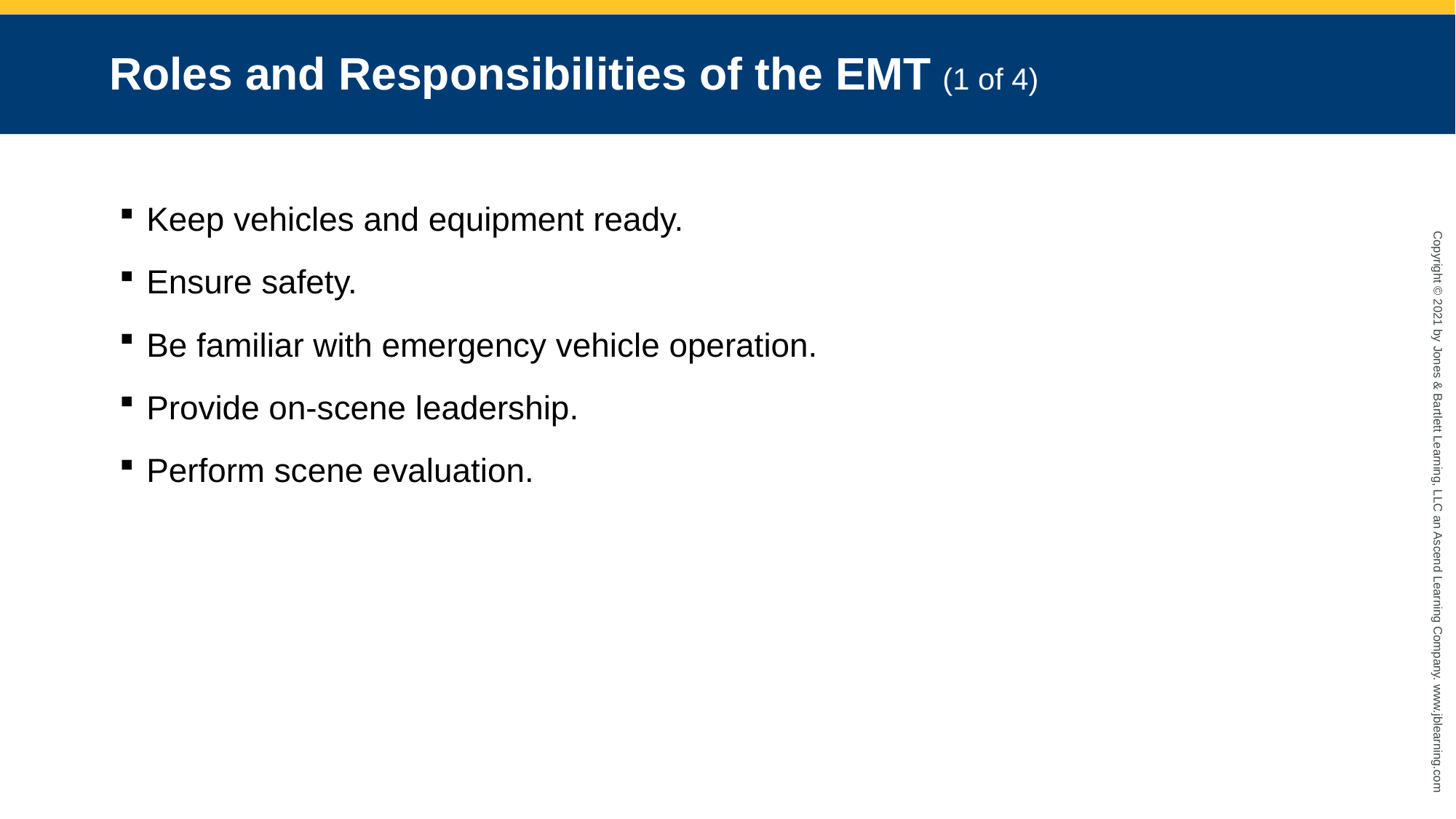

Roles and Responsibilities of the EMT (1 of 4)
Keep vehicles and equipment ready.
Ensure safety.
Be familiar with emergency vehicle operation.
Provide on-scene leadership.
Perform scene evaluation.